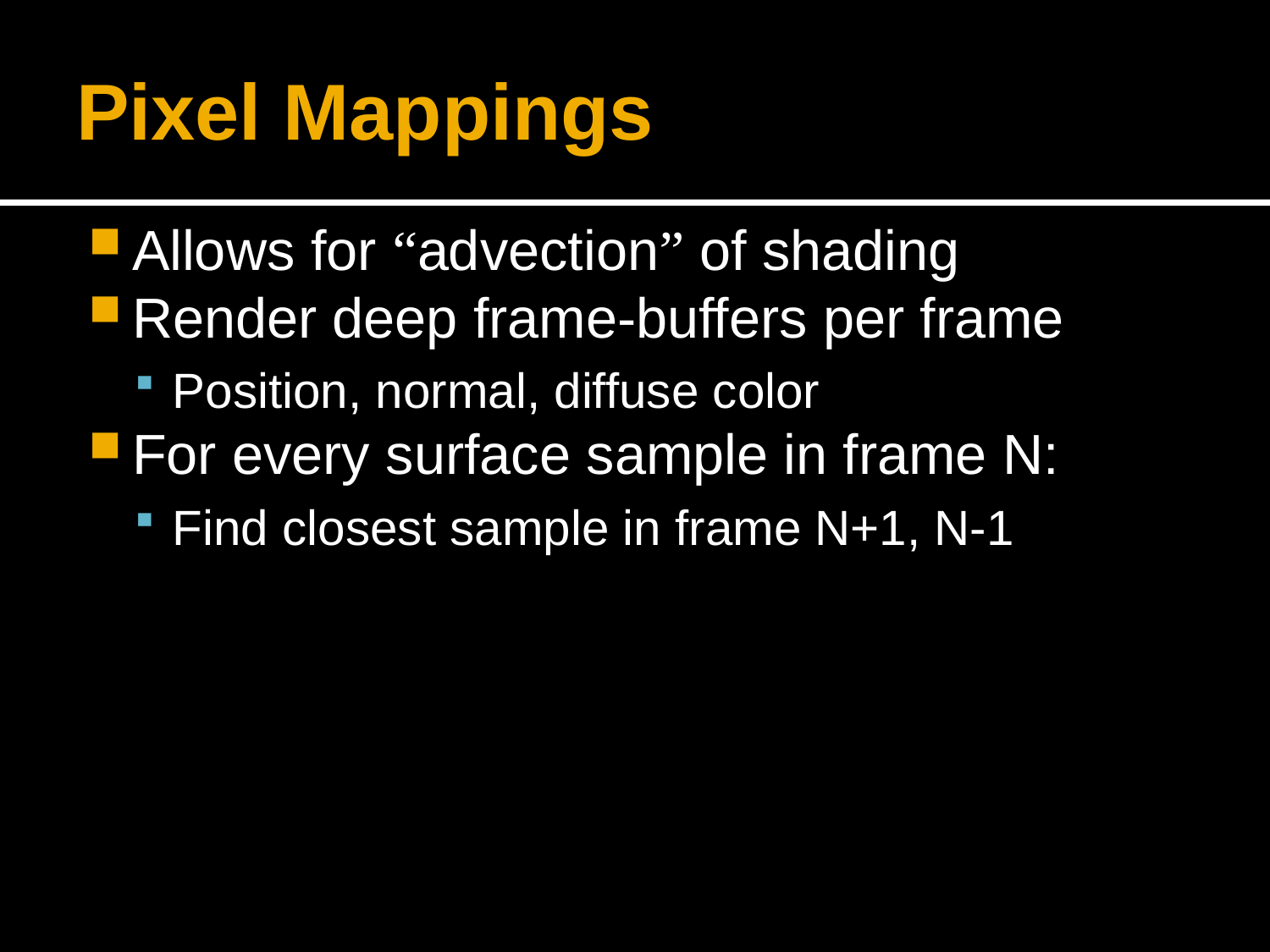

# Pixel Mappings
Allows for “advection” of shading
Render deep frame-buffers per frame
Position, normal, diffuse color
For every surface sample in frame N:
Find closest sample in frame N+1, N-1